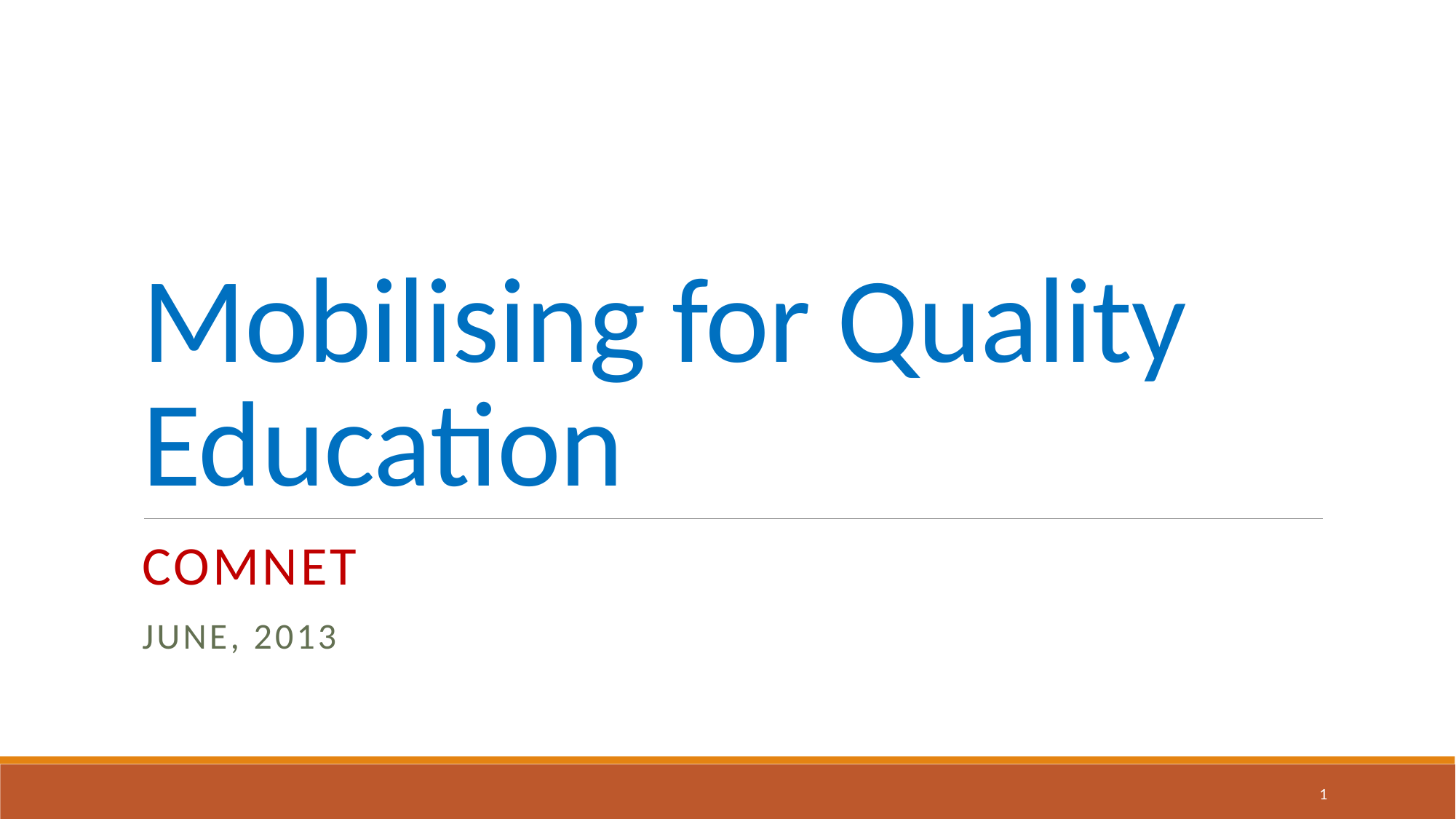

# Mobilising for Quality Education
Comnet
June, 2013
1